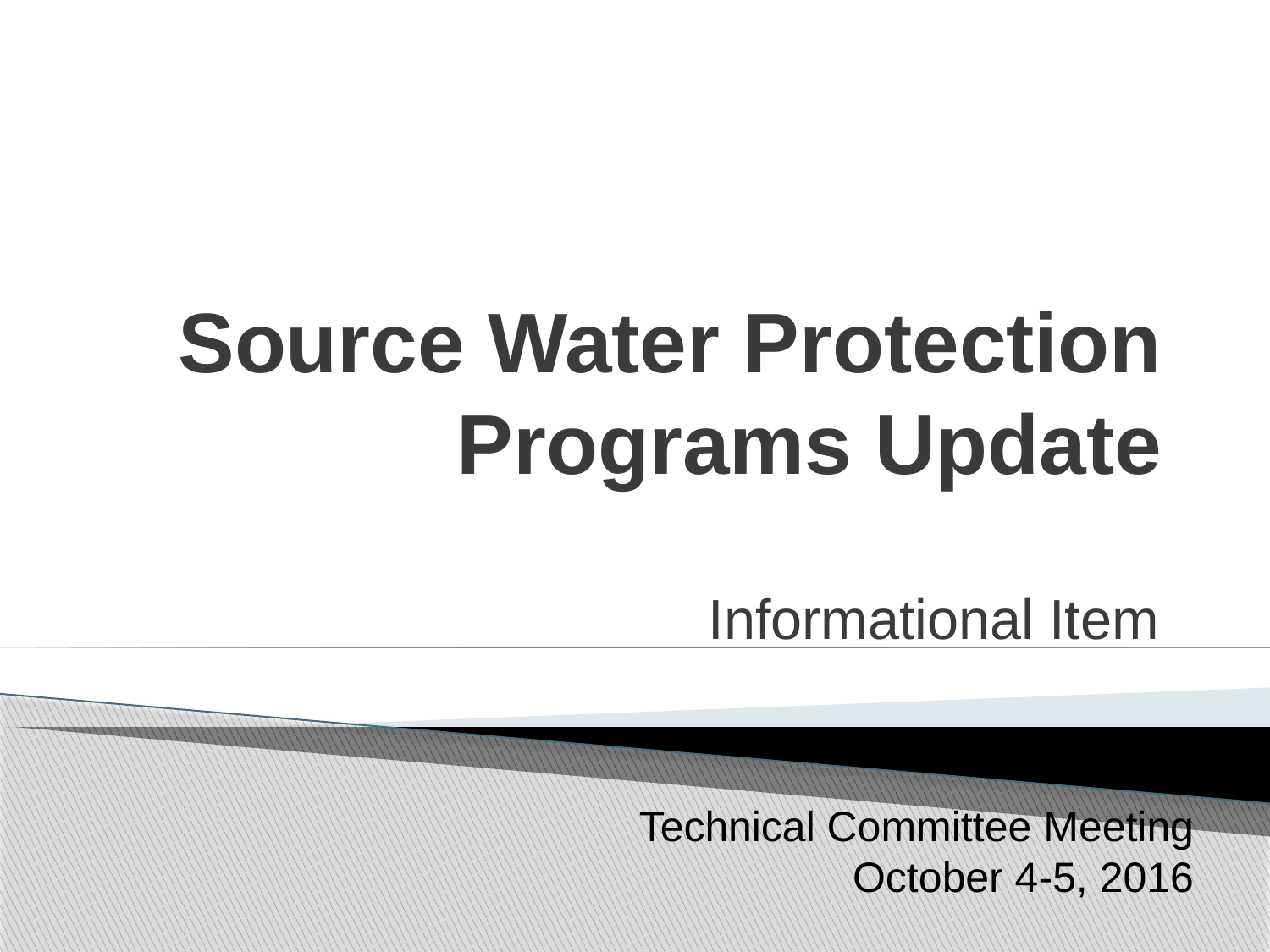

# Source Water Protection Programs Update

Informational Item
Technical Committee Meeting
October 4-5, 2016